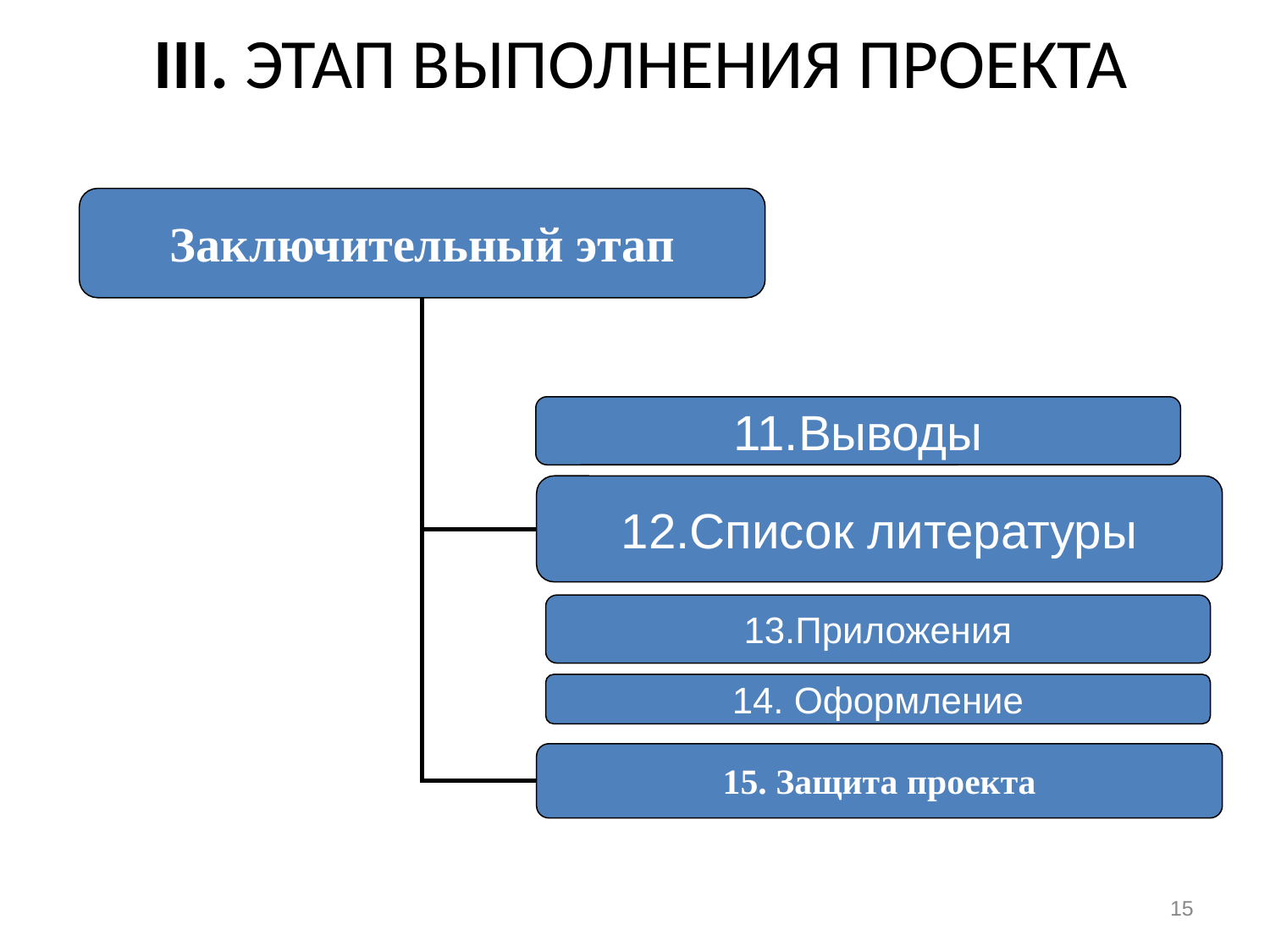

# III. ЭТАП ВЫПОЛНЕНИЯ ПРОЕКТА

Заключительный этап

12.Список литературы

15. Защита проекта

11.Выводы
13.Приложения
14. Оформление
15